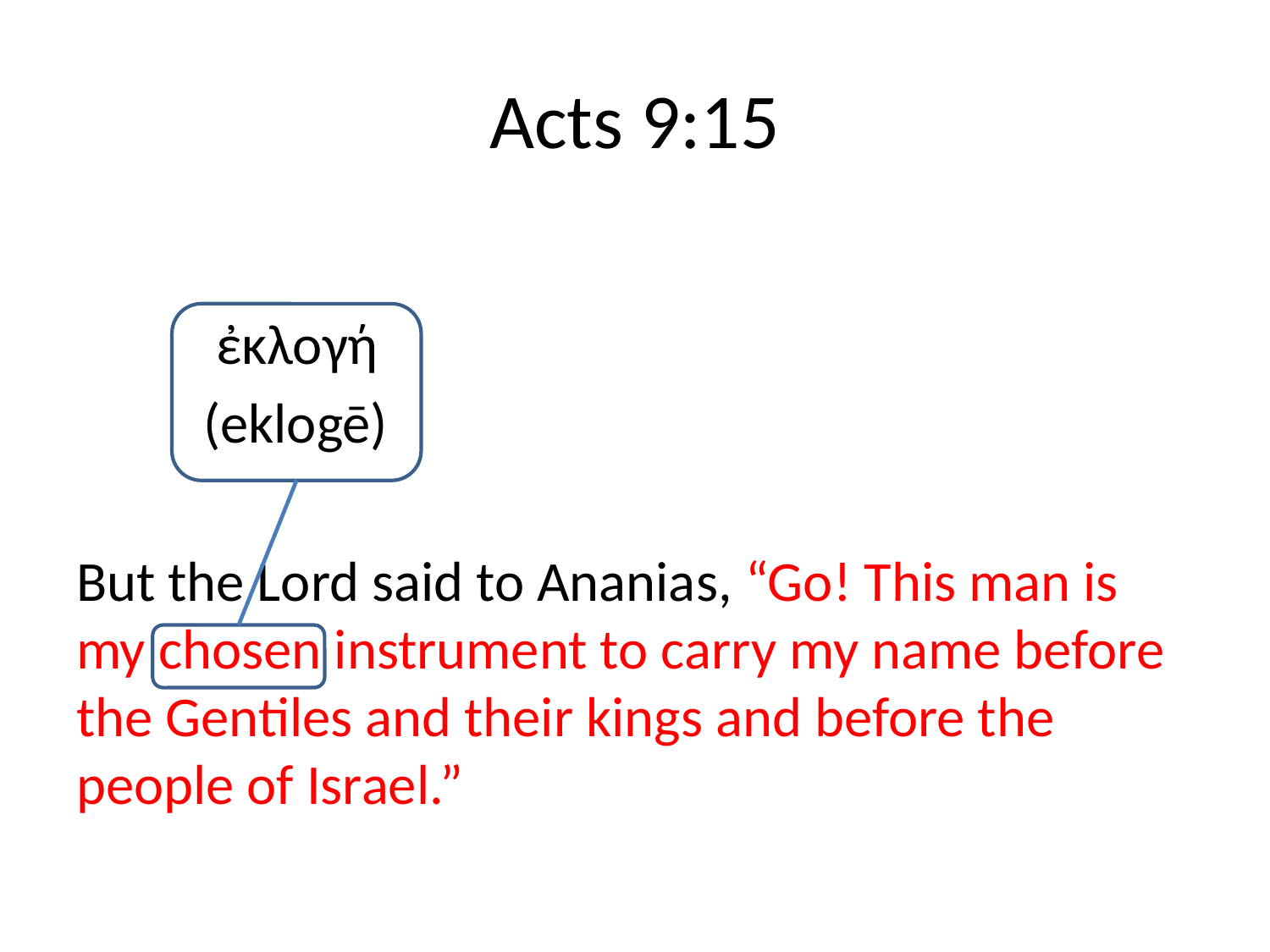

# Acts 9:15

	 ἐκλογή
	(eklogē)

But the Lord said to Ananias, “Go! This man is my chosen instrument to carry my name before the Gentiles and their kings and before the people of Israel.”